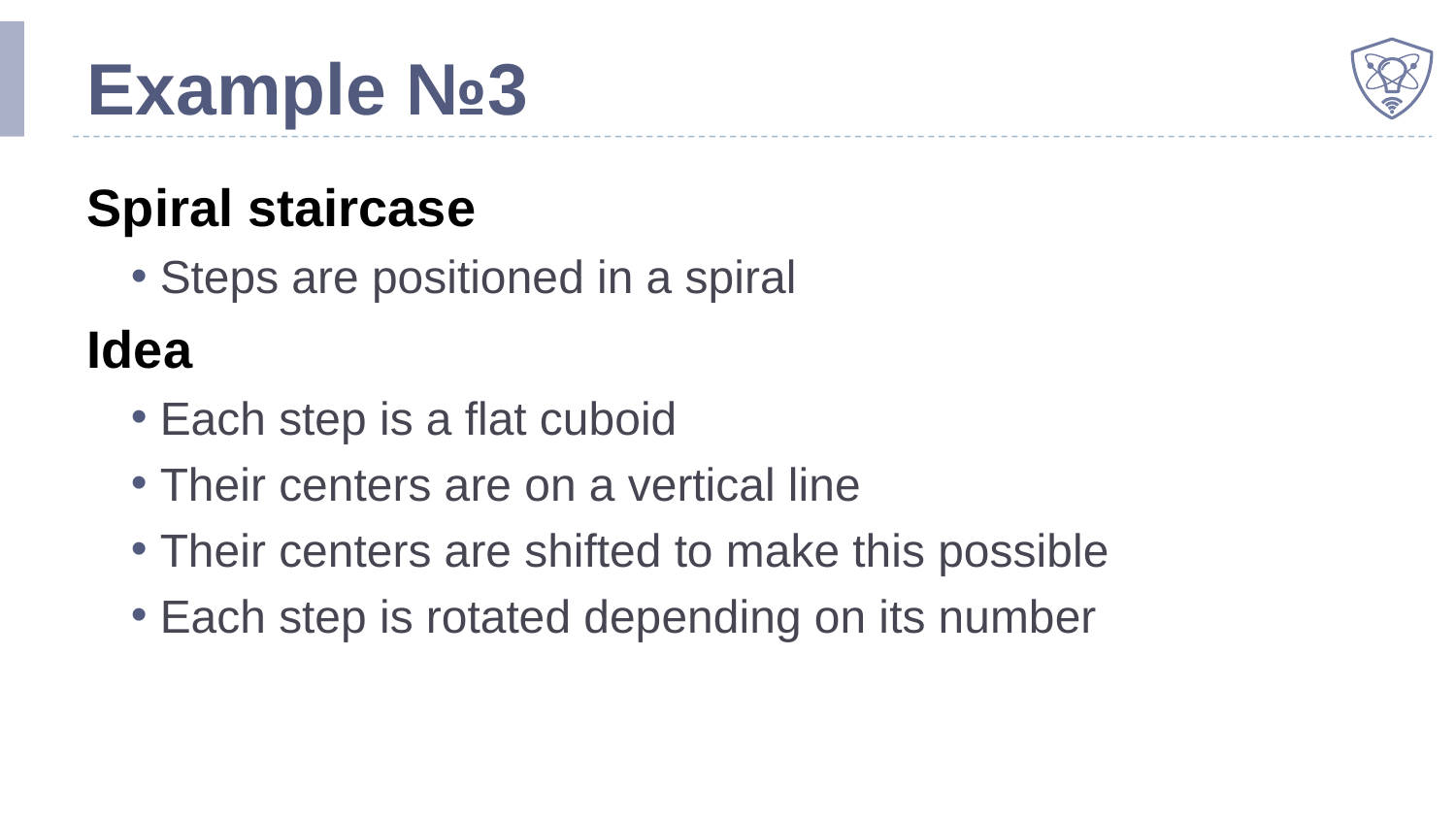

# Example №3
Spiral staircase
Steps are positioned in a spiral
Idea
Each step is a flat cuboid
Their centers are on a vertical line
Their centers are shifted to make this possible
Each step is rotated depending on its number